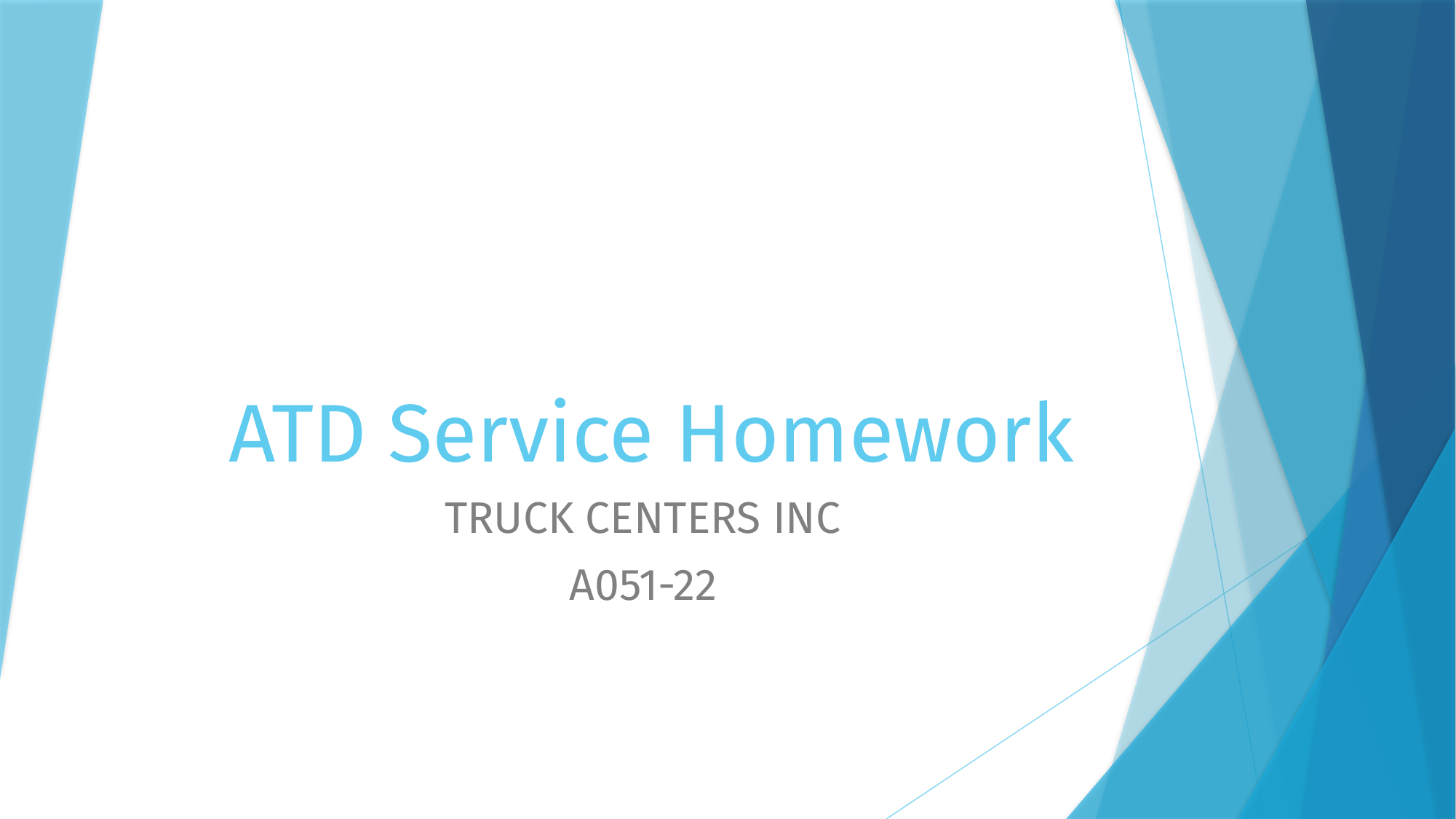

# ATD Service Homework
TRUCK CENTERS INC
A051-22